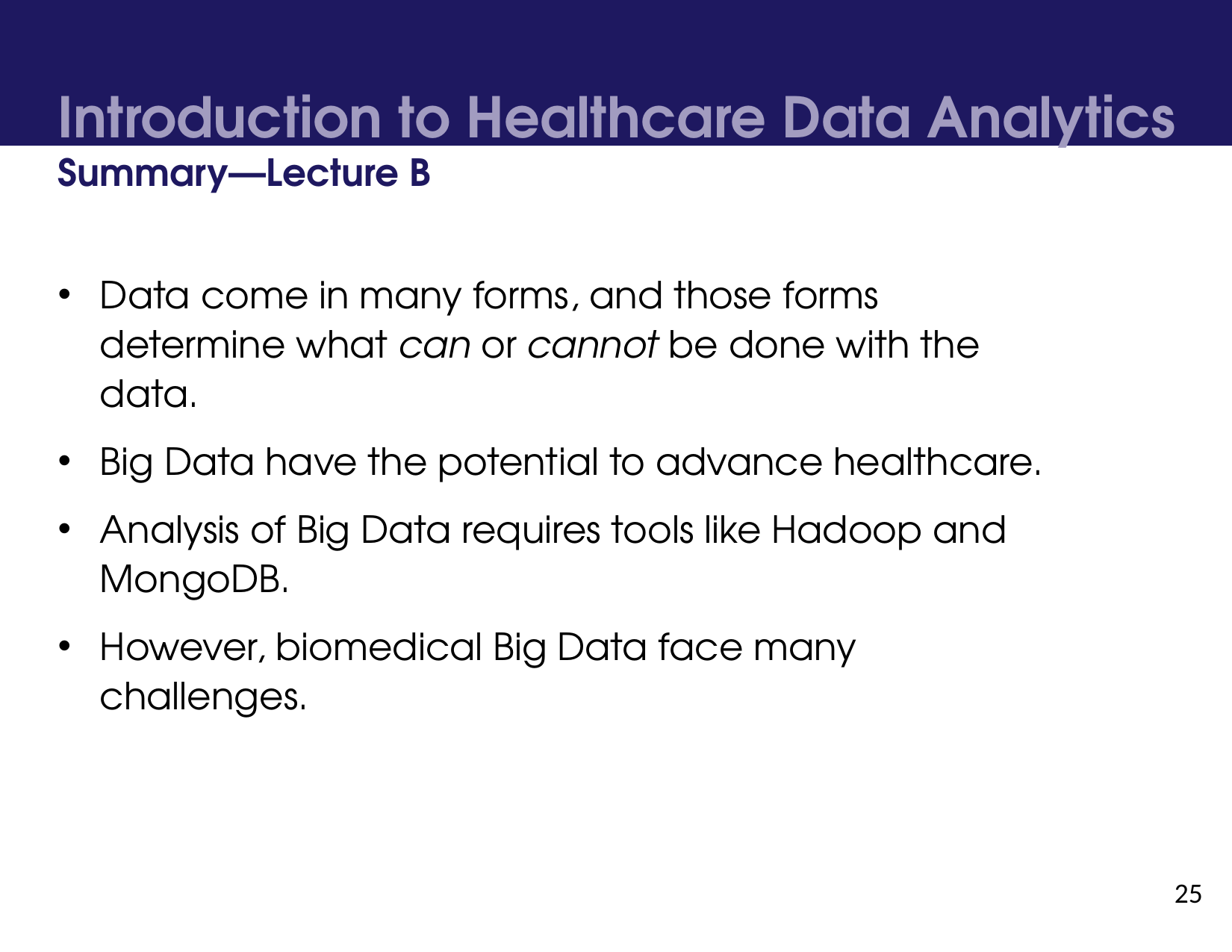

# Introduction to Healthcare Data Analytics Summary—Lecture B
Data come in many forms, and those forms determine what can or cannot be done with the data.
Big Data have the potential to advance healthcare.
Analysis of Big Data requires tools like Hadoop and MongoDB.
However, biomedical Big Data face many challenges.
25